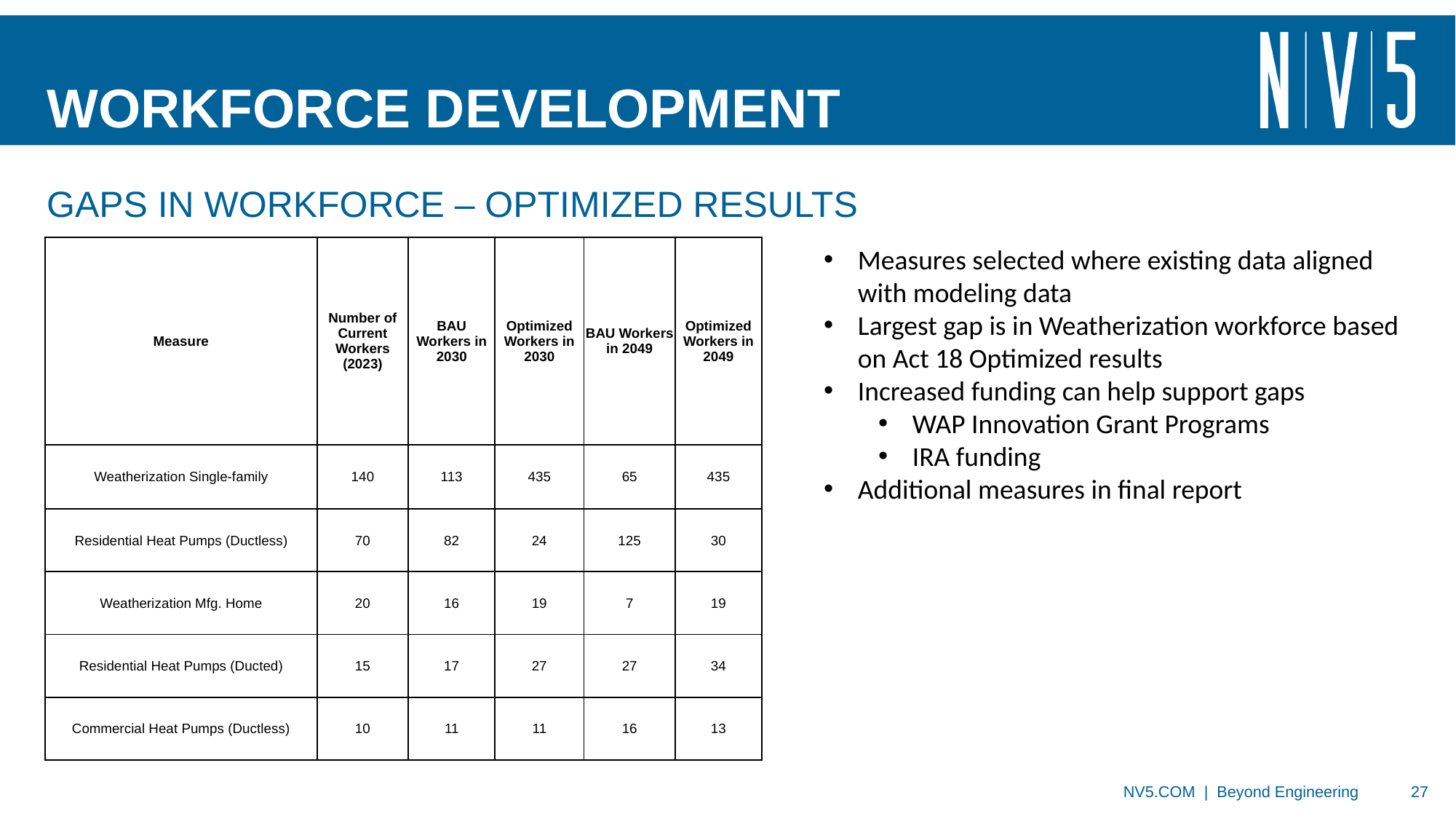

# Workforce development
Gaps in workforce – optimized results
| Measure | Number of Current Workers (2023) | BAU Workers in 2030 | Optimized Workers in 2030 | BAU Workers in 2049 | Optimized Workers in 2049 |
| --- | --- | --- | --- | --- | --- |
| Weatherization Single-family | 140 | 113 | 435 | 65 | 435 |
| Residential Heat Pumps (Ductless) | 70 | 82 | 24 | 125 | 30 |
| Weatherization Mfg. Home | 20 | 16 | 19 | 7 | 19 |
| Residential Heat Pumps (Ducted) | 15 | 17 | 27 | 27 | 34 |
| Commercial Heat Pumps (Ductless) | 10 | 11 | 11 | 16 | 13 |
Measures selected where existing data aligned with modeling data
Largest gap is in Weatherization workforce based on Act 18 Optimized results
Increased funding can help support gaps
WAP Innovation Grant Programs
IRA funding
Additional measures in final report